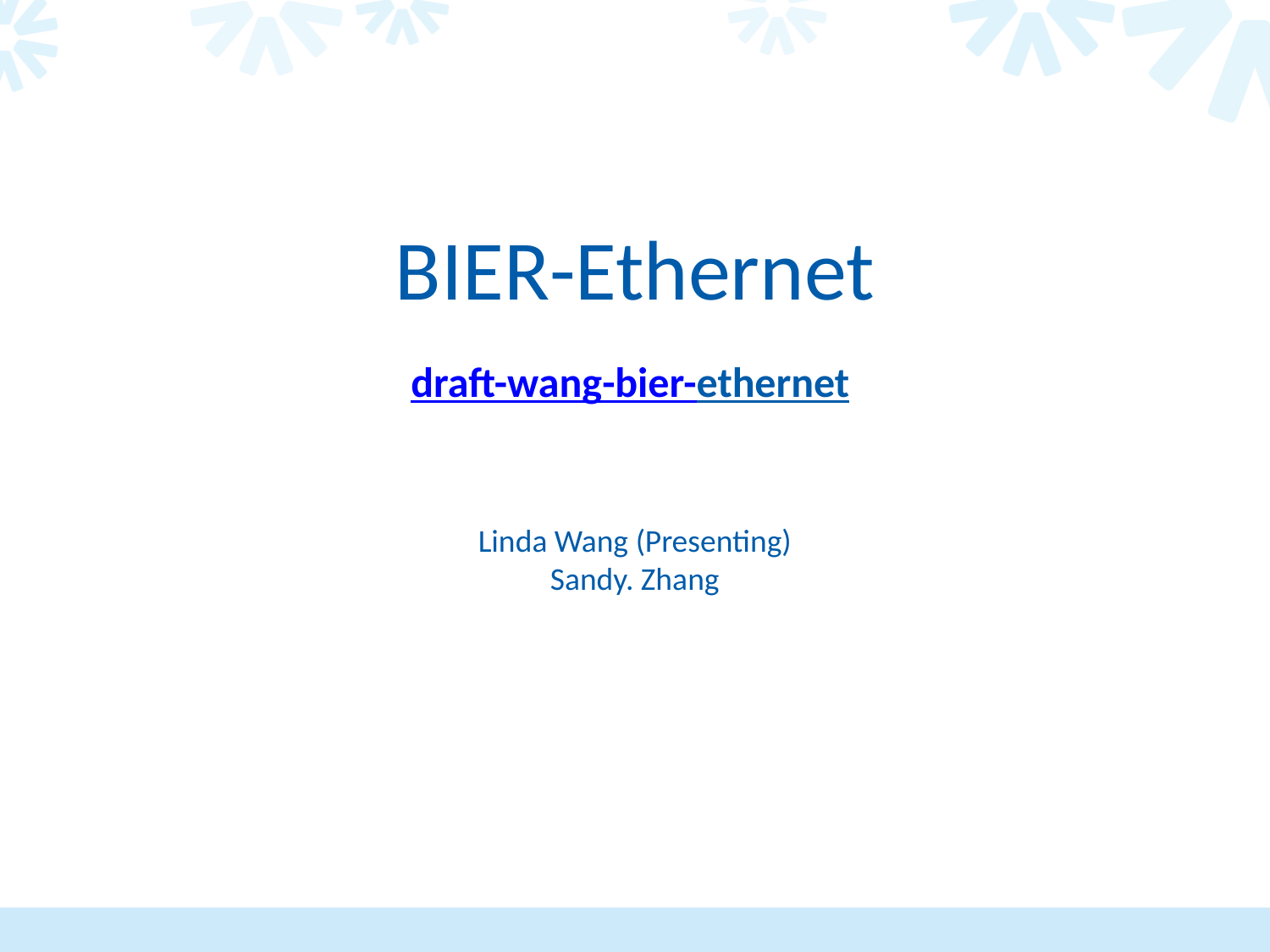

# BIER-Ethernet draft-wang-bier-ethernet Linda Wang (Presenting) Sandy. Zhang